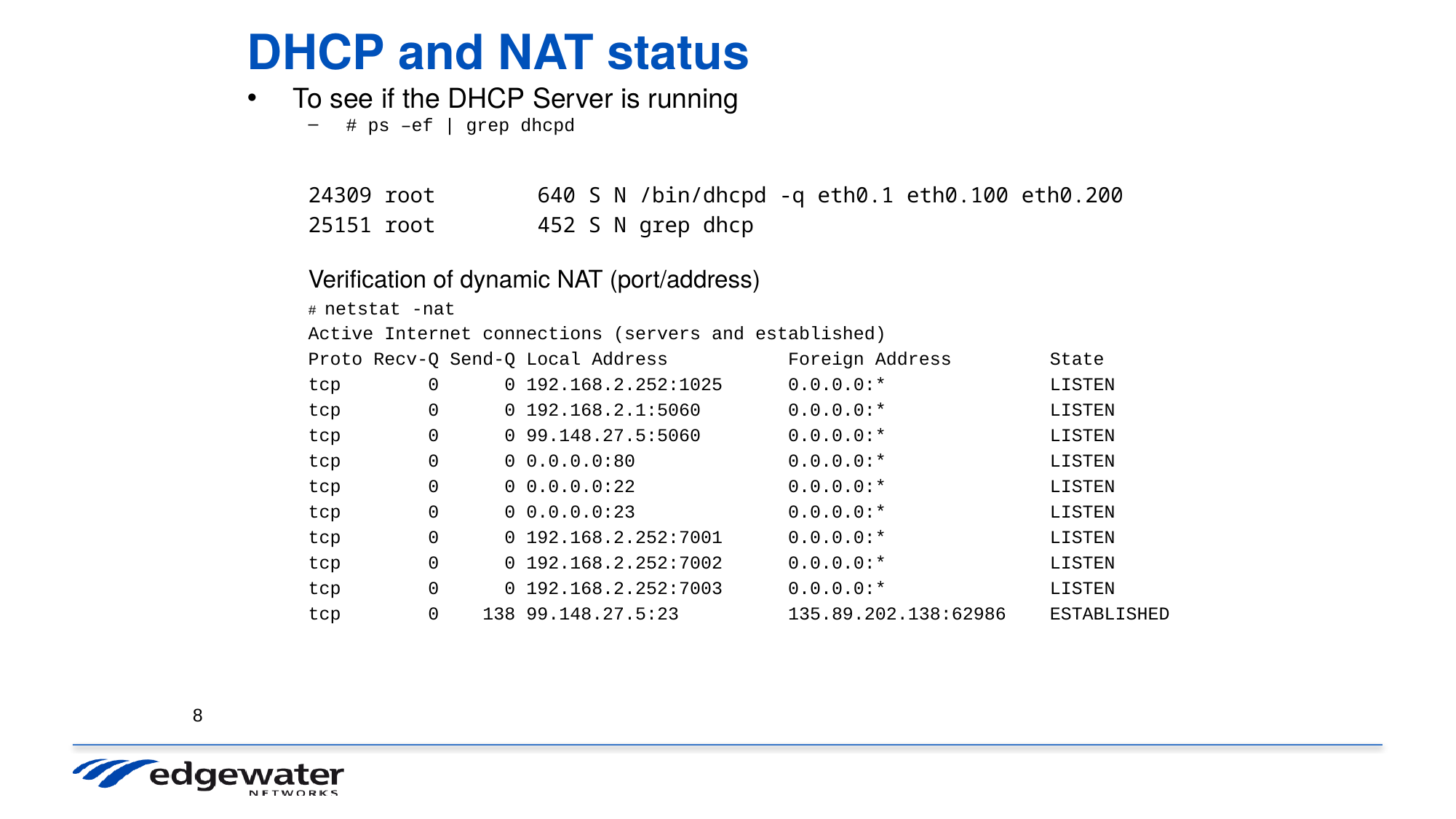

DHCP and NAT status
To see if the DHCP Server is running
# ps –ef | grep dhcpd

24309 root        640 S N /bin/dhcpd -q eth0.1 eth0.100 eth0.200
25151 root        452 S N grep dhcp

Verification of dynamic NAT (port/address)
# netstat -nat
Active Internet connections (servers and established)
Proto Recv-Q Send-Q Local Address           Foreign Address         State
tcp        0      0 192.168.2.252:1025      0.0.0.0:*               LISTEN
tcp        0      0 192.168.2.1:5060        0.0.0.0:*               LISTEN
tcp        0      0 99.148.27.5:5060        0.0.0.0:*               LISTEN
tcp        0      0 0.0.0.0:80              0.0.0.0:*               LISTEN
tcp        0      0 0.0.0.0:22              0.0.0.0:*               LISTEN
tcp        0      0 0.0.0.0:23              0.0.0.0:*               LISTEN
tcp        0      0 192.168.2.252:7001      0.0.0.0:*               LISTEN
tcp        0      0 192.168.2.252:7002      0.0.0.0:*               LISTEN
tcp        0      0 192.168.2.252:7003      0.0.0.0:*               LISTEN
tcp        0    138 99.148.27.5:23          135.89.202.138:62986    ESTABLISHED

8